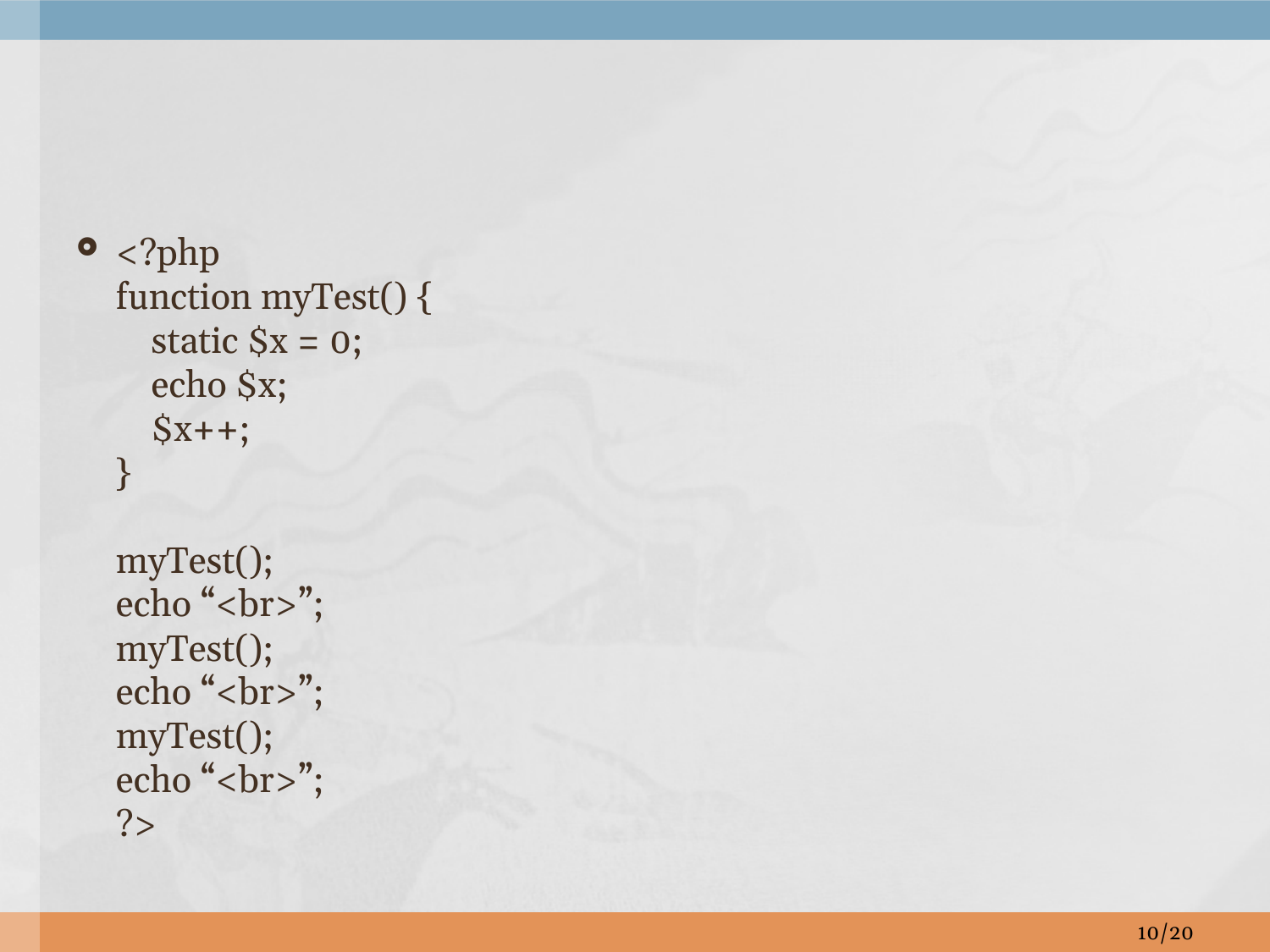

<?php
function myTest() {
    static $x = 0;
    echo $x;
    $x++;
}
myTest();
echo “<br>”;
myTest();
echo “<br>”;
myTest();
echo “<br>”;
?>
10/20